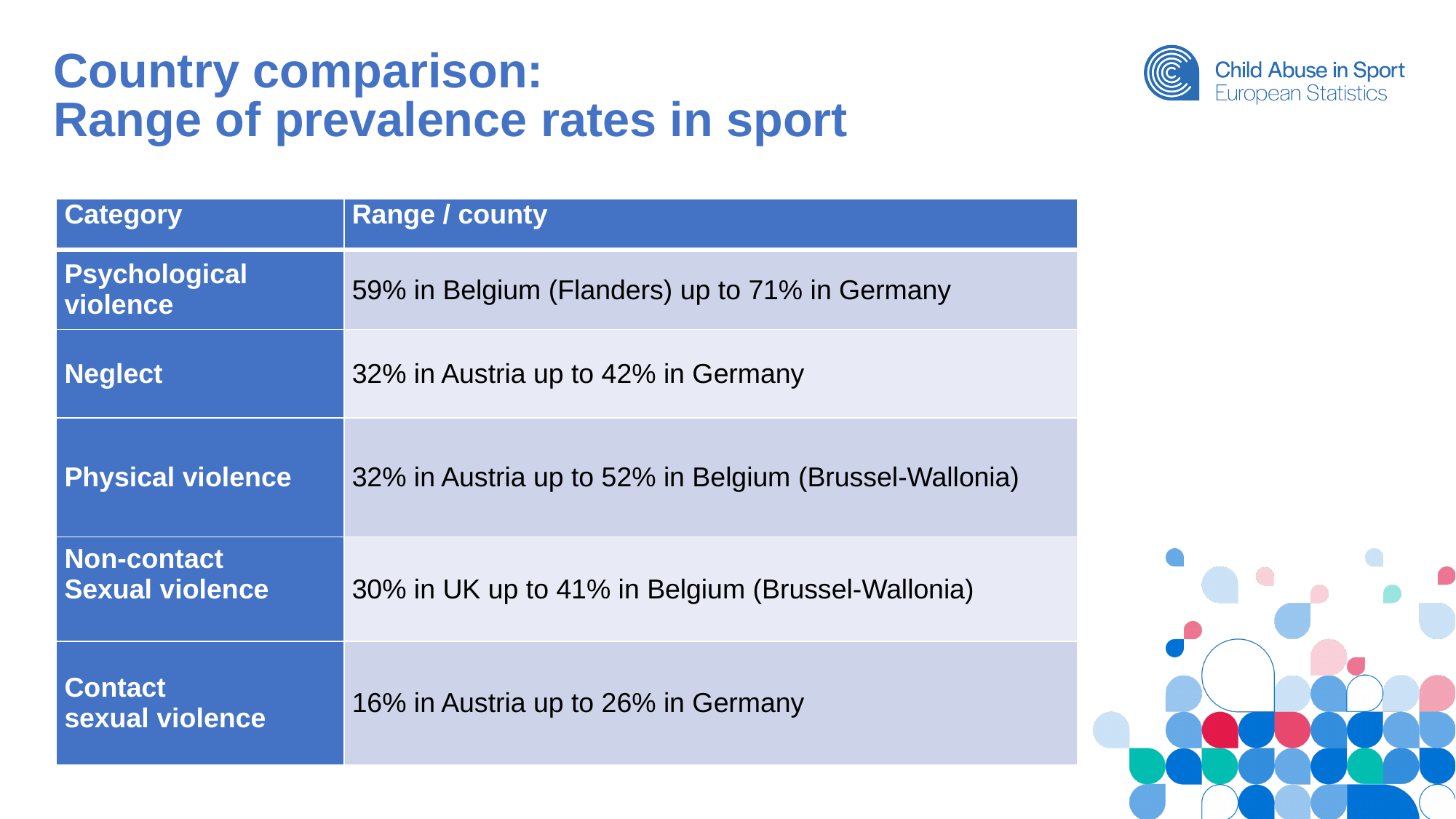

Country comparison:
Range of prevalence rates in sport
| Category | Range / county |
| --- | --- |
| Psychological violence | 59% in Belgium (Flanders) up to 71% in Germany |
| Neglect | 32% in Austria up to 42% in Germany |
| Physical violence | 32% in Austria up to 52% in Belgium (Brussel-Wallonia) |
| Non-contact Sexual violence | 30% in UK up to 41% in Belgium (Brussel-Wallonia) |
| Contact sexual violence | 16% in Austria up to 26% in Germany |